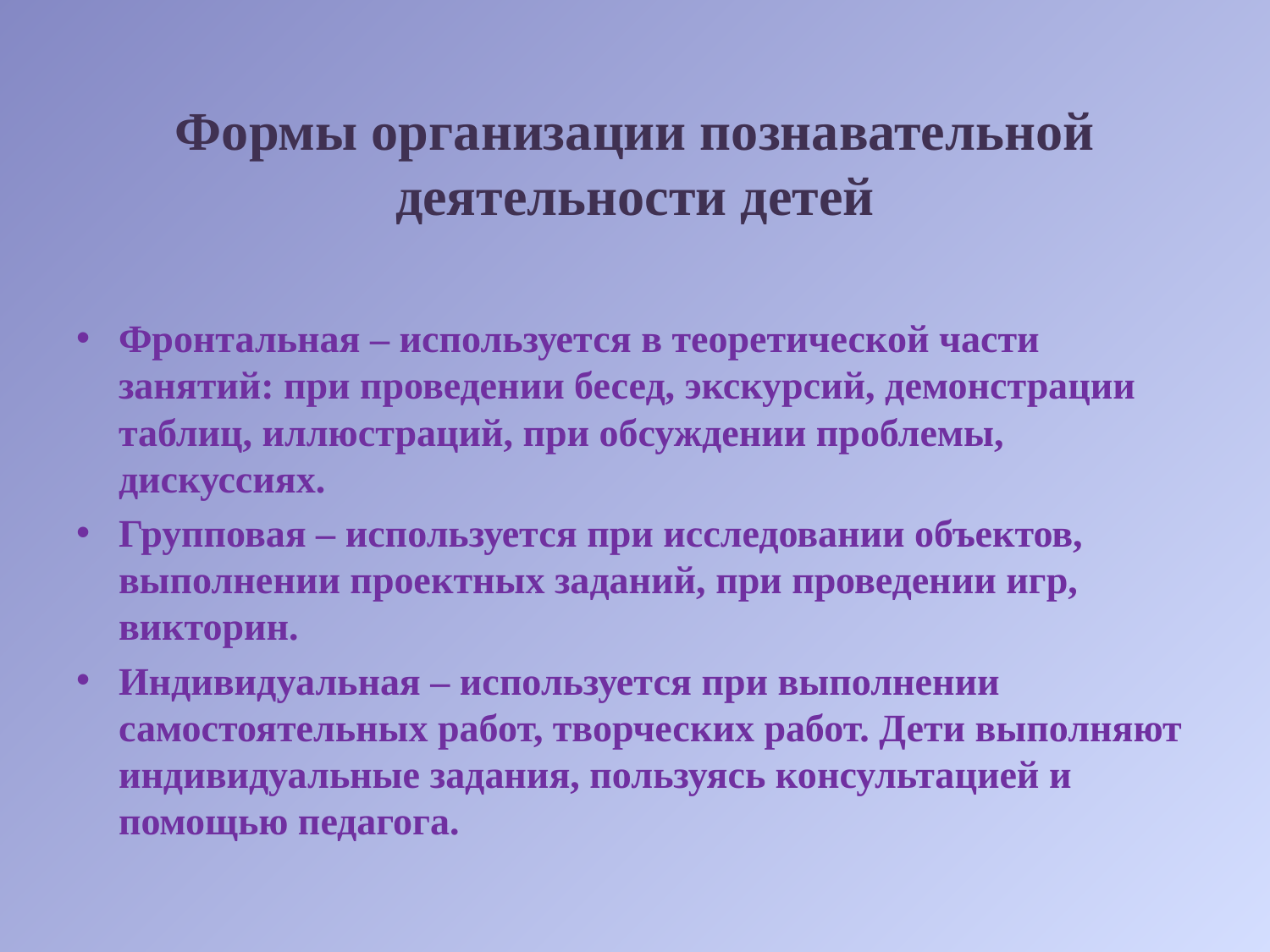

# Формы организации познавательной деятельности детей
Фронтальная – используется в теоретической части занятий: при проведении бесед, экскурсий, демонстрации таблиц, иллюстраций, при обсуждении проблемы, дискуссиях.
Групповая – используется при исследовании объектов, выполнении проектных заданий, при проведении игр, викторин.
Индивидуальная – используется при выполнении самостоятельных работ, творческих работ. Дети выполняют индивидуальные задания, пользуясь консультацией и помощью педагога.